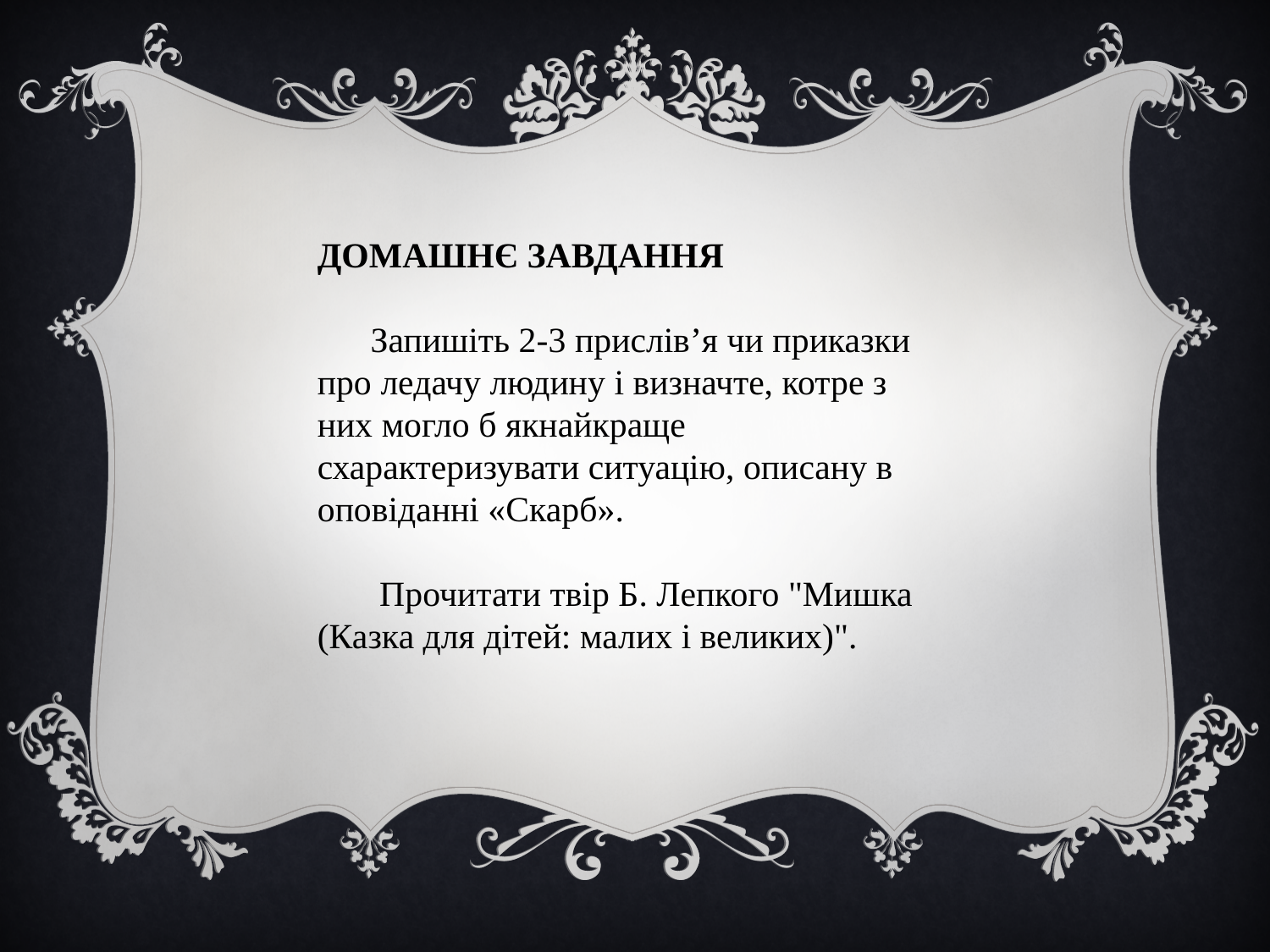

ДОМАШНЄ ЗАВДАННЯ
      Запишіть 2-3 прислів’я чи приказки про ледачу людину і визначте, котре з них могло б якнайкраще схарактеризувати ситуацію, описану в оповіданні «Скарб».
       Прочитати твір Б. Лепкого "Мишка (Казка для дітей: малих і великих)".